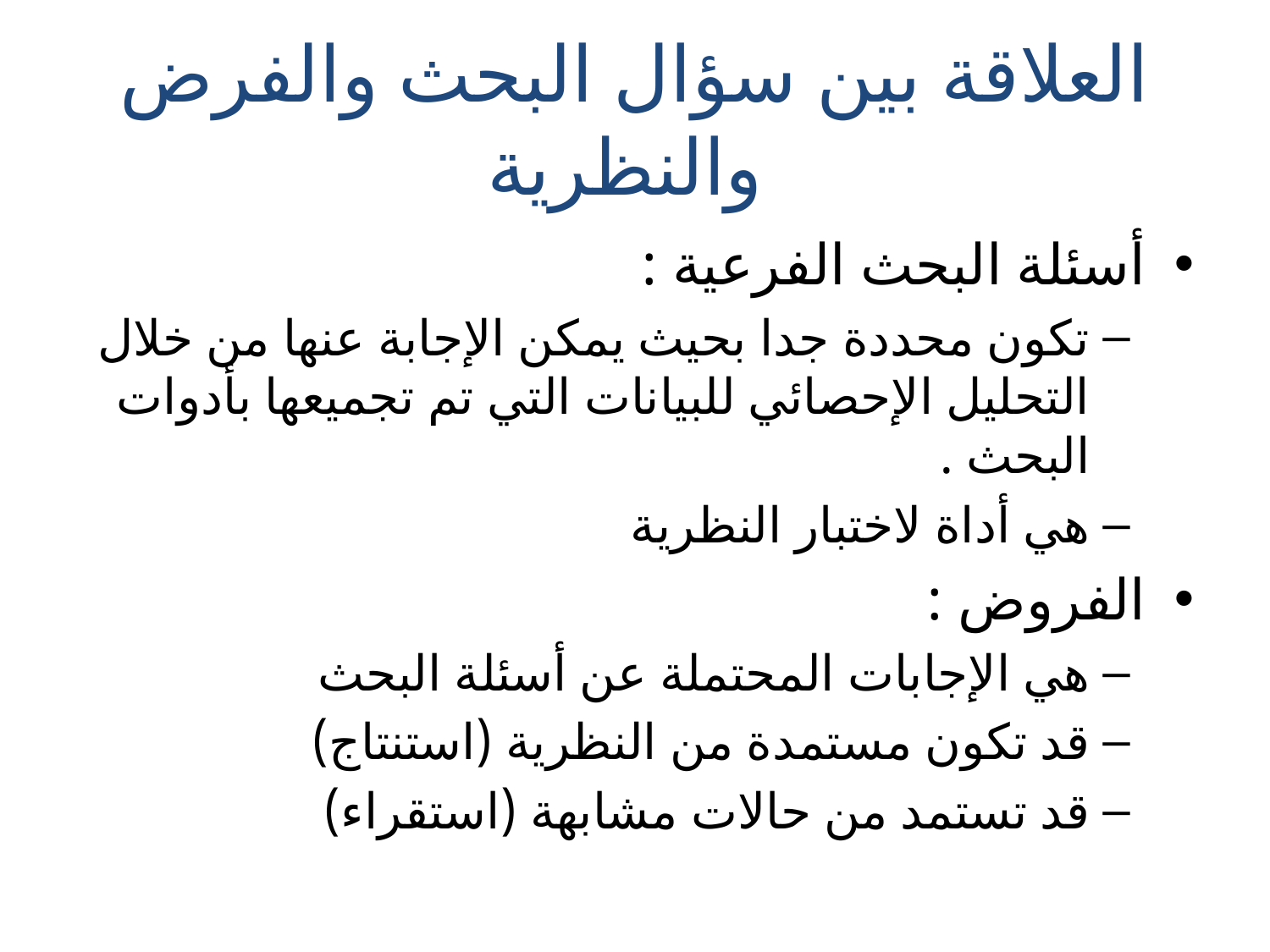

# العلاقة بين سؤال البحث والفرض والنظرية
أسئلة البحث الفرعية :
تكون محددة جدا بحيث يمكن الإجابة عنها من خلال التحليل الإحصائي للبيانات التي تم تجميعها بأدوات البحث .
هي أداة لاختبار النظرية
الفروض :
هي الإجابات المحتملة عن أسئلة البحث
قد تكون مستمدة من النظرية (استنتاج)
قد تستمد من حالات مشابهة (استقراء)